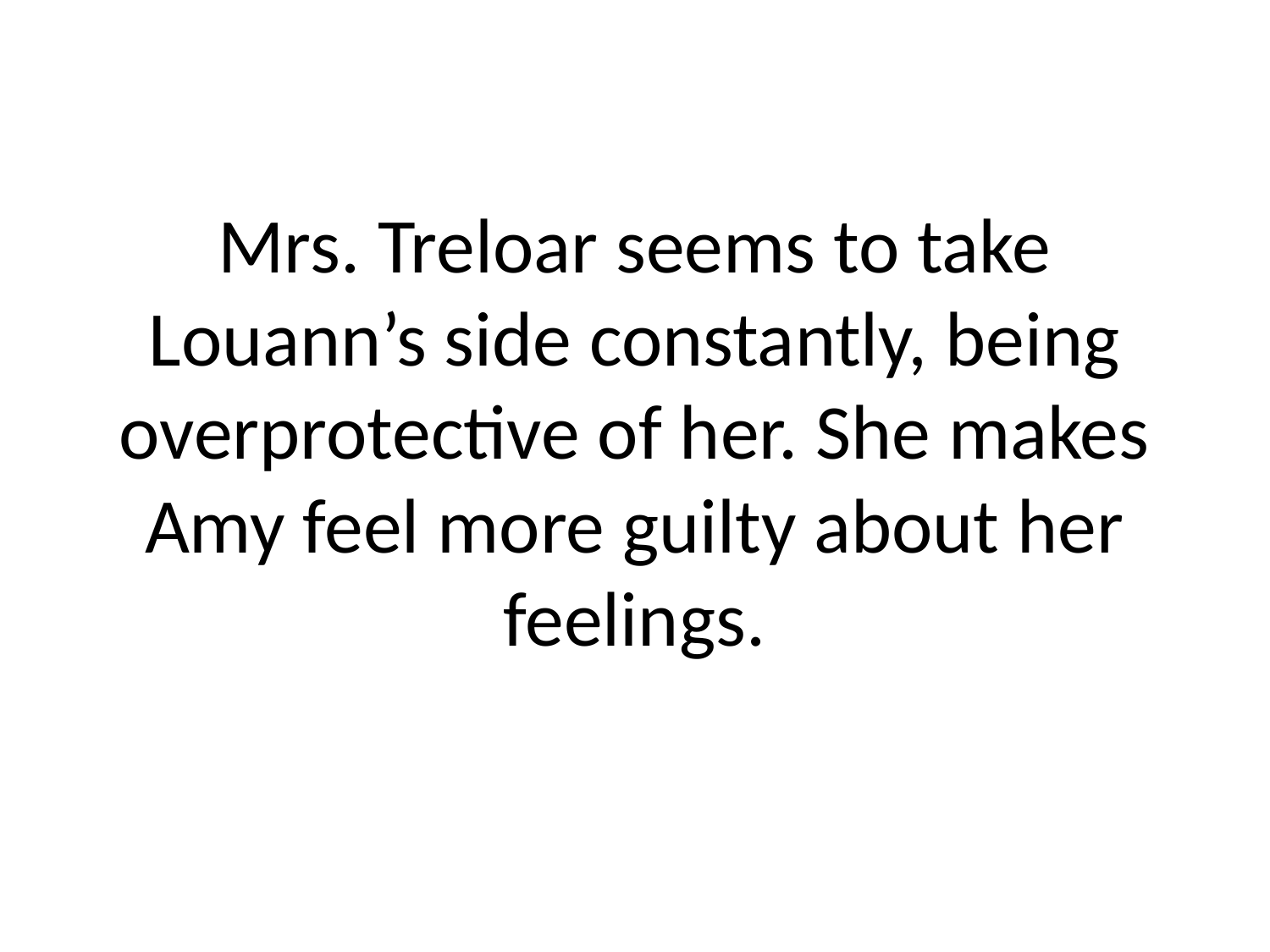

# Mrs. Treloar seems to take Louann’s side constantly, being overprotective of her. She makes Amy feel more guilty about her feelings.